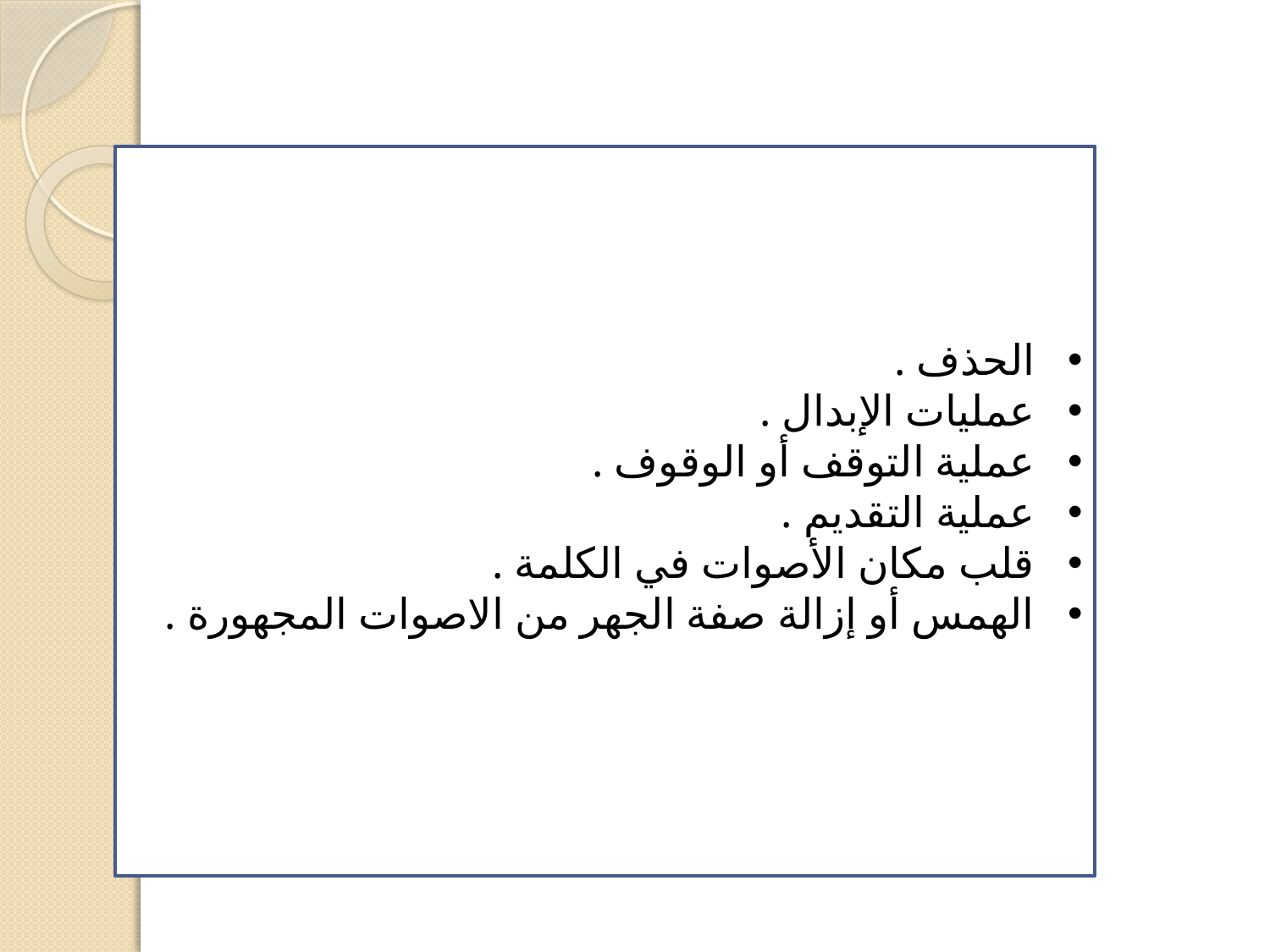

الحذف .
عمليات الإبدال .
عملية التوقف أو الوقوف .
عملية التقديم .
قلب مكان الأصوات في الكلمة .
الهمس أو إزالة صفة الجهر من الاصوات المجهورة .

من العمليات الفونولوجية